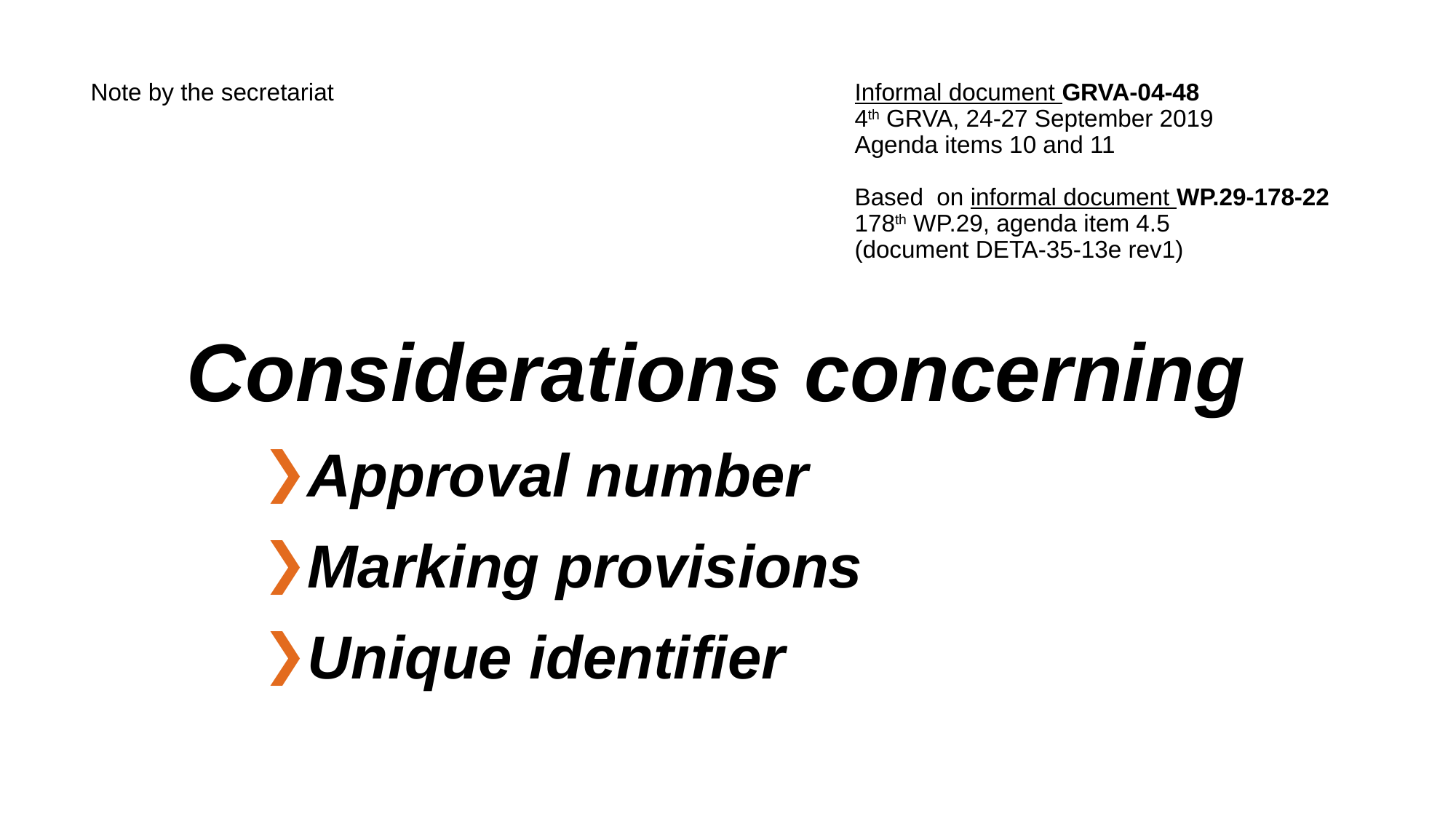

# Note by the secretariat					Informal document GRVA-04-48 4th GRVA, 24-27 September 2019 Agenda items 10 and 11 Based  on informal document WP.29-178-22 178th WP.29, agenda item 4.5 (document DETA-35-13e rev1)

Considerations concerning
Approval number
Marking provisions
Unique identifier

1